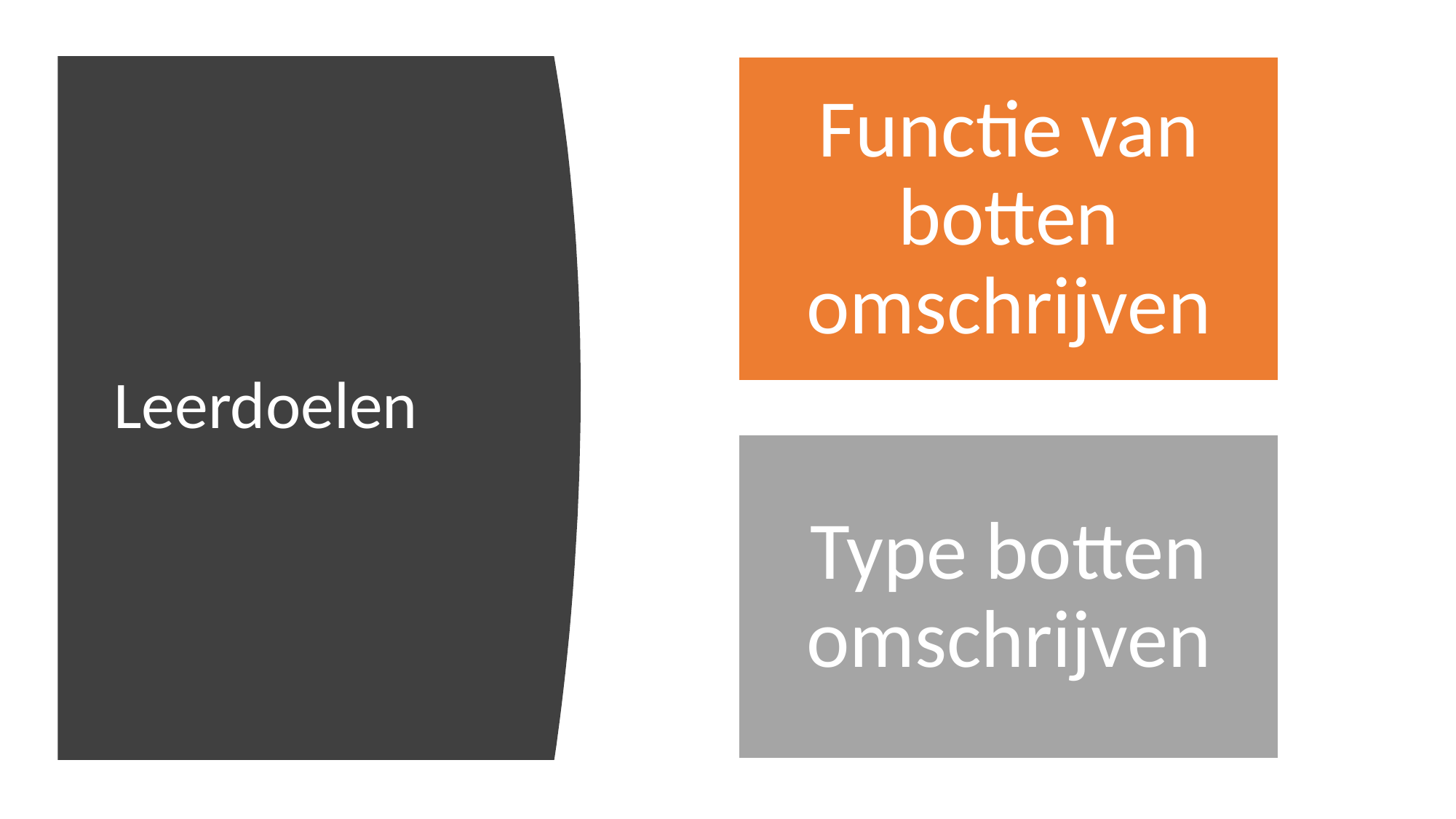

Functie van botten omschrijven
Type botten omschrijven

# Leerdoelen